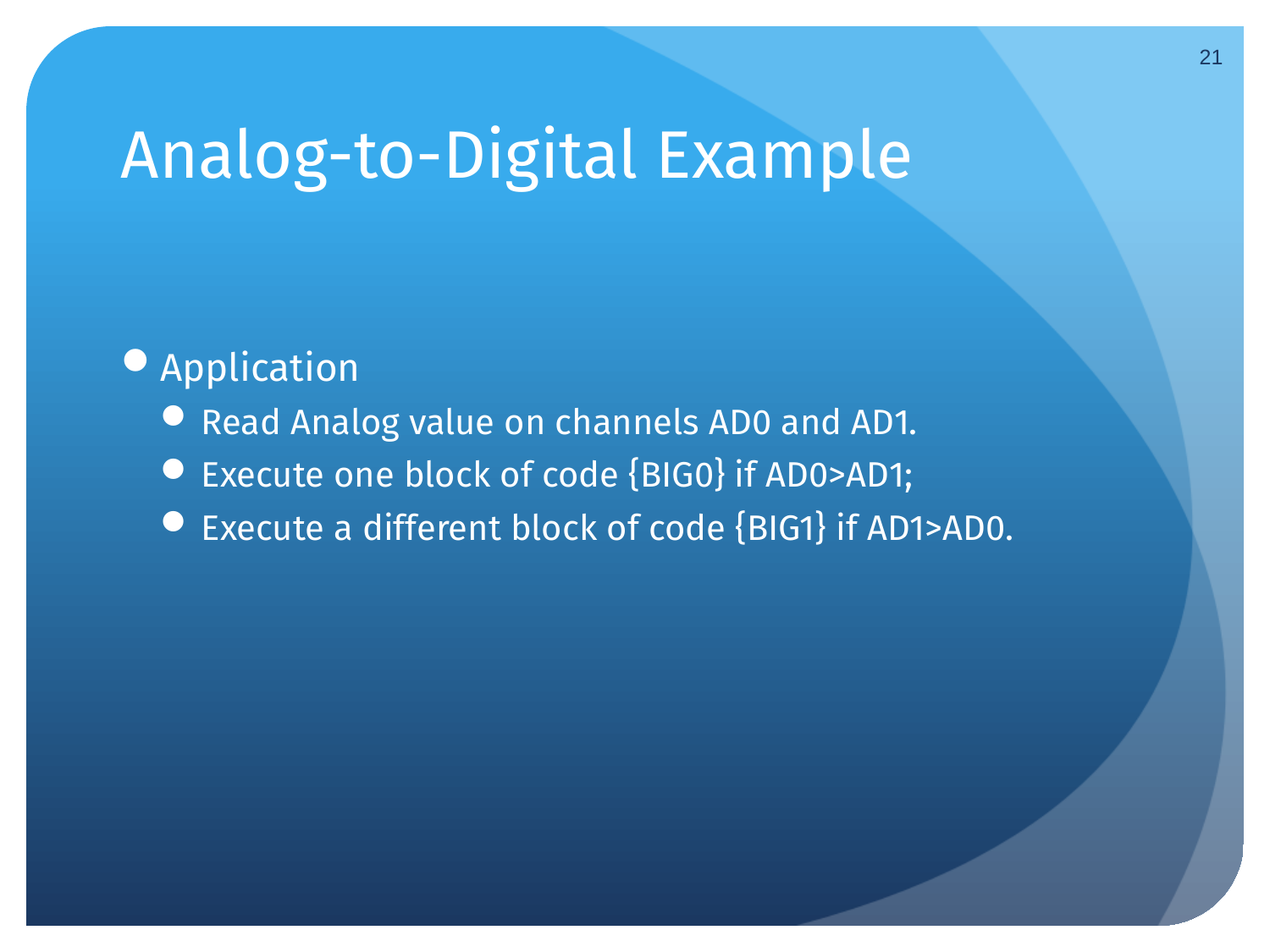

21
# Analog-to-Digital Example

Application
Read Analog value on channels AD0 and AD1.
Execute one block of code {BIG0} if AD0>AD1;
Execute a different block of code {BIG1} if AD1>AD0.